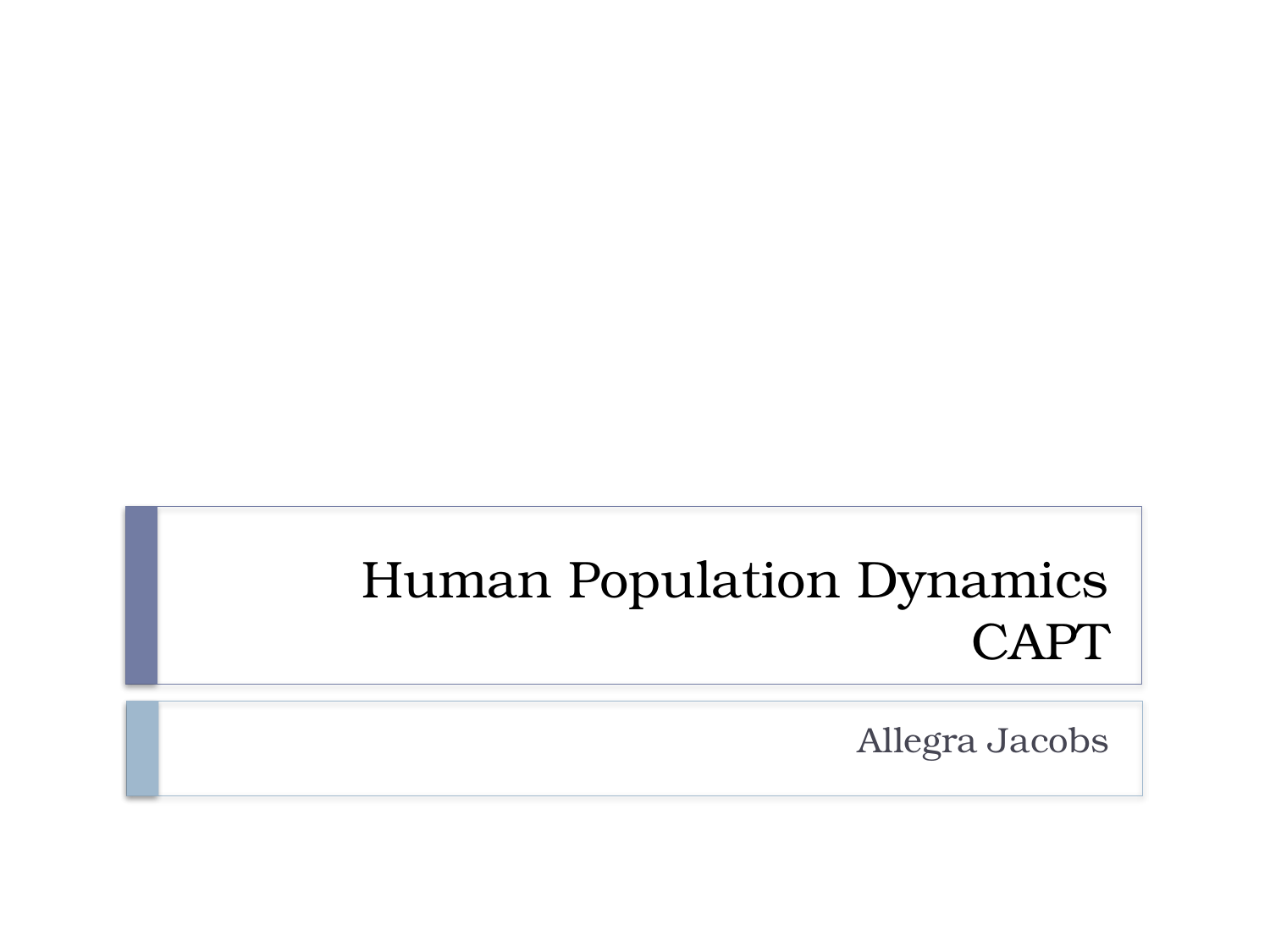

# Human Population Dynamics CAPT
Allegra Jacobs